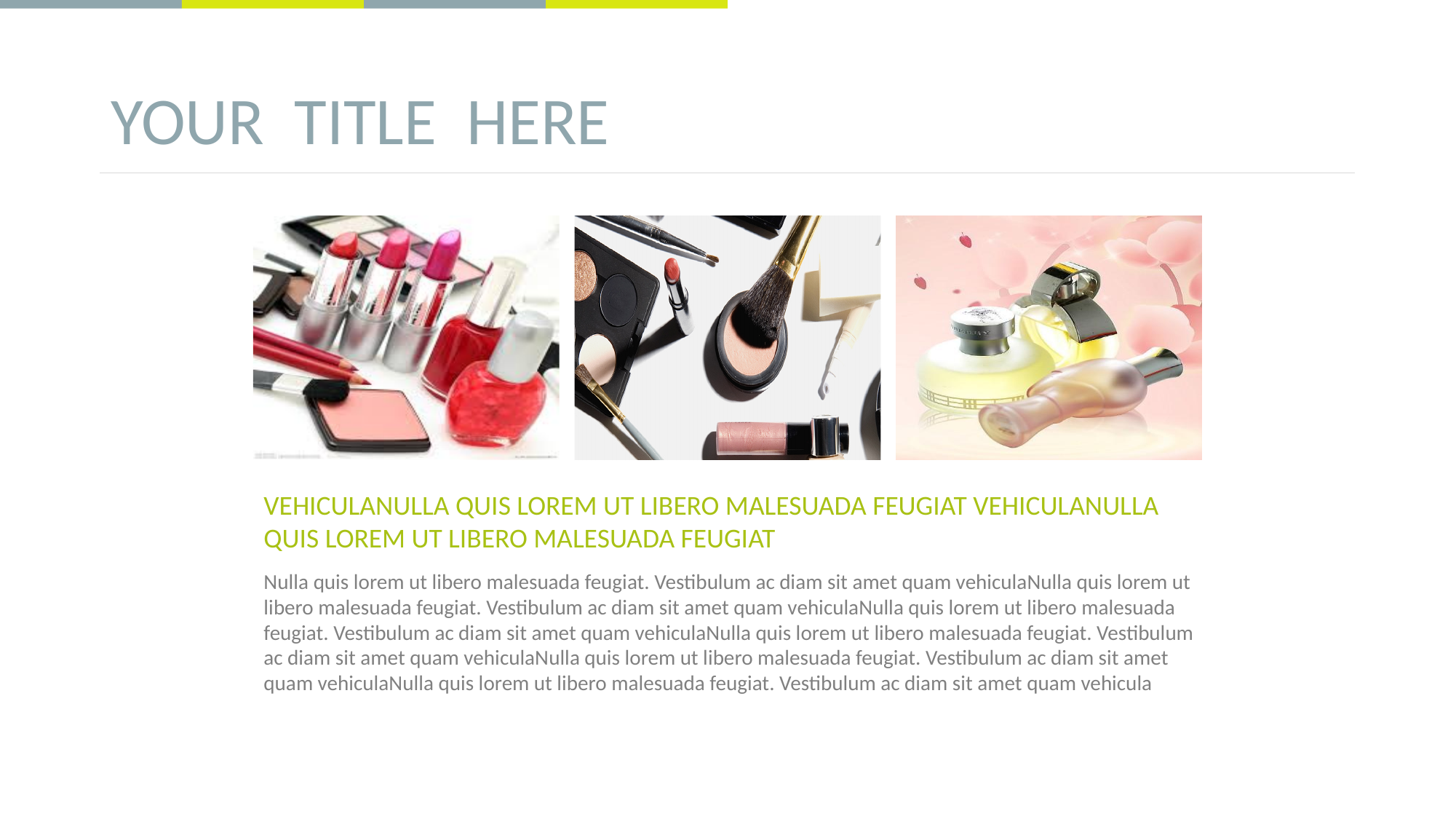

# YOUR  TITLE  HERE

VEHICULANULLA QUIS LOREM UT LIBERO MALESUADA FEUGIAT VEHICULANULLA QUIS LOREM UT LIBERO MALESUADA FEUGIAT
Nulla quis lorem ut libero malesuada feugiat. Vestibulum ac diam sit amet quam vehiculaNulla quis lorem ut libero malesuada feugiat. Vestibulum ac diam sit amet quam vehiculaNulla quis lorem ut libero malesuada feugiat. Vestibulum ac diam sit amet quam vehiculaNulla quis lorem ut libero malesuada feugiat. Vestibulum ac diam sit amet quam vehiculaNulla quis lorem ut libero malesuada feugiat. Vestibulum ac diam sit amet quam vehiculaNulla quis lorem ut libero malesuada feugiat. Vestibulum ac diam sit amet quam vehicula